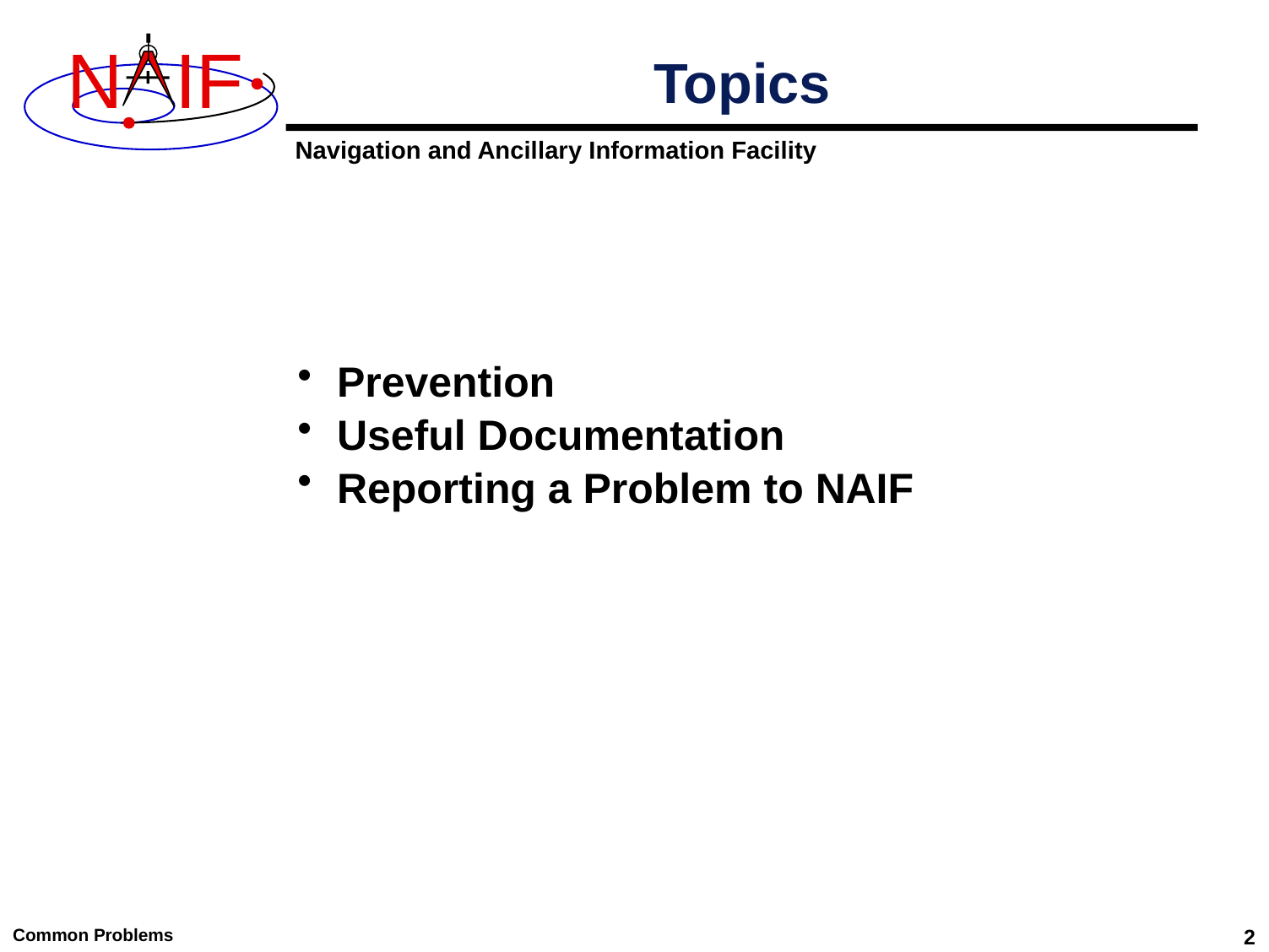

# Topics
Prevention
Useful Documentation
Reporting a Problem to NAIF
Common Problems
2